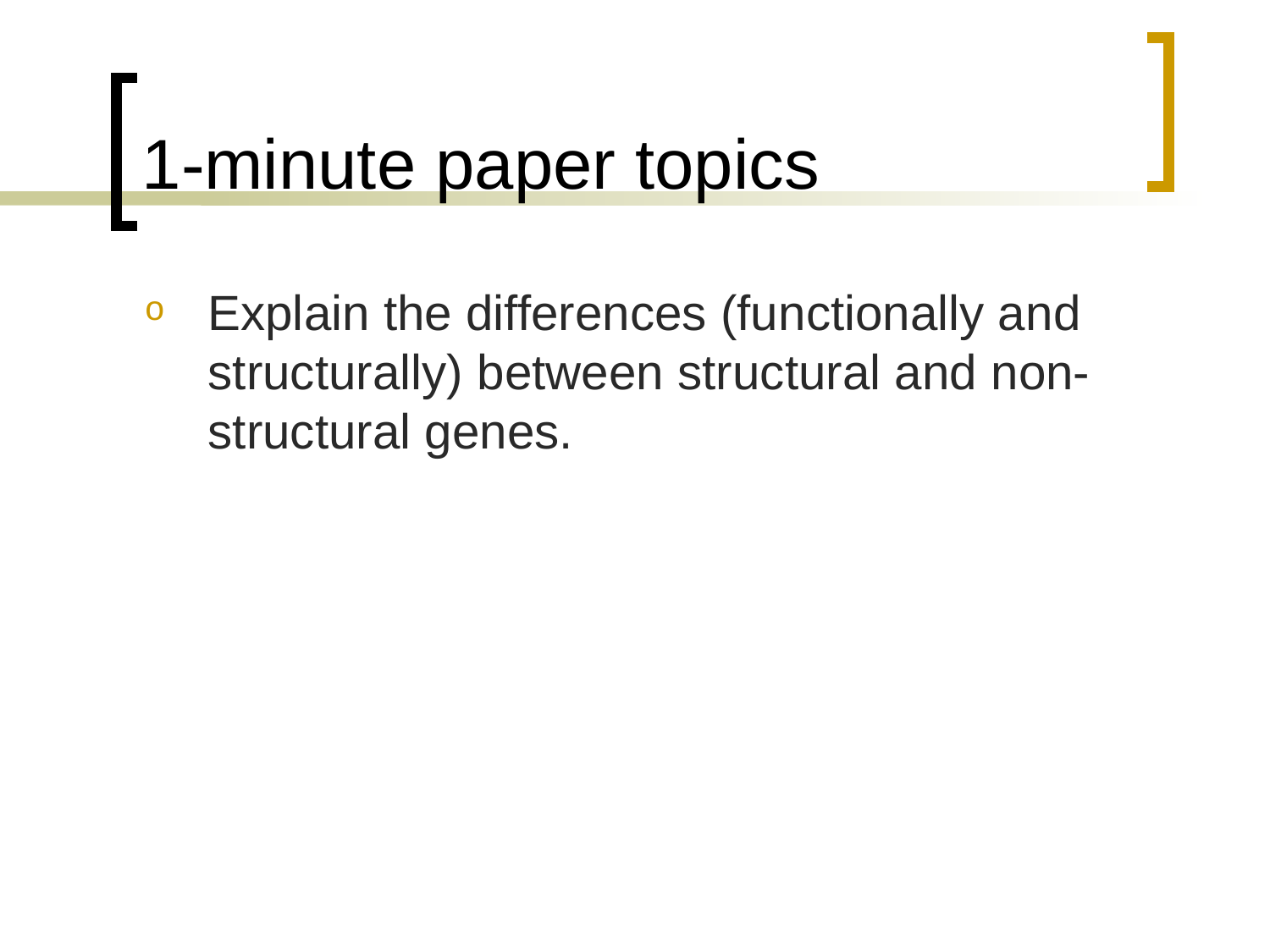

# 1-minute paper topics
Explain the differences (functionally and structurally) between structural and non-structural genes.